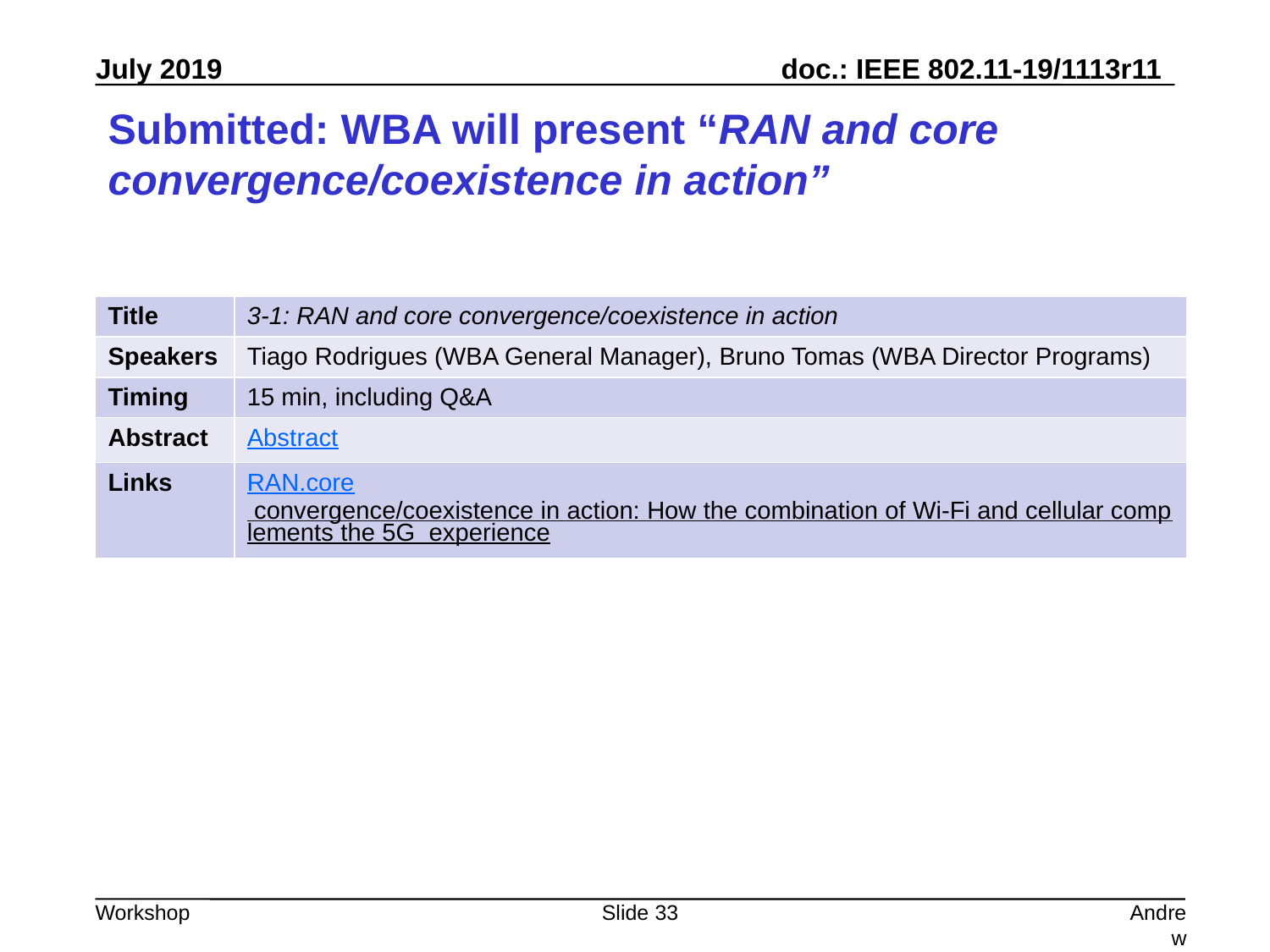

# Submitted: WBA will present “RAN and core convergence/coexistence in action”
| Title | 3-1: RAN and core convergence/coexistence in action |
| --- | --- |
| Speakers | Tiago Rodrigues (WBA General Manager), Bruno Tomas (WBA Director Programs) |
| Timing | 15 min, including Q&A |
| Abstract | Abstract |
| Links | RAN.core convergence/coexistence in action: How the combination of Wi-Fi and cellular complements the 5G  experience |
Slide 33
Andrew Myles, Cisco